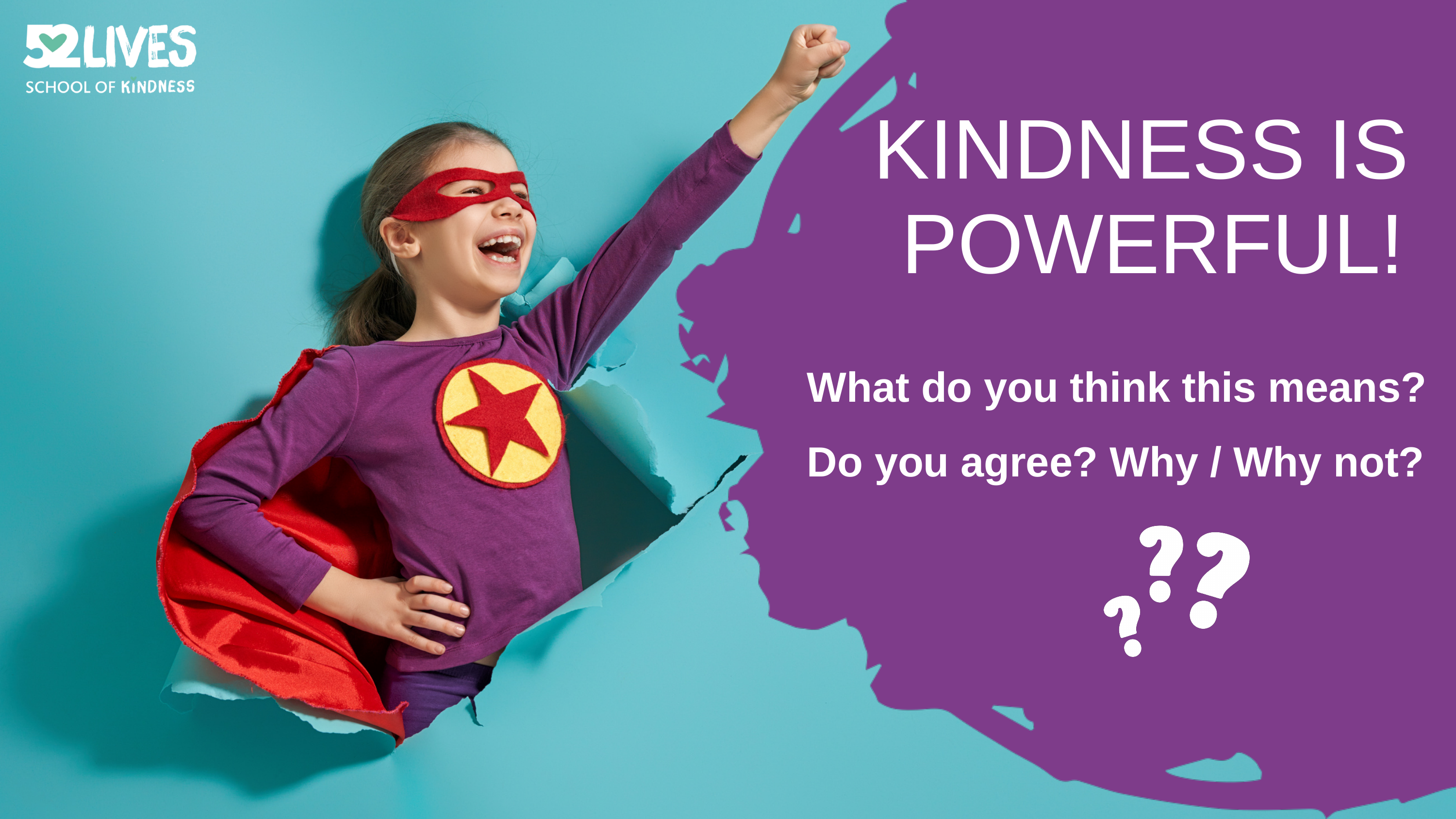

KINDNESS IS  POWERFUL!
What do you think this means?
Do you agree? Why / Why not?